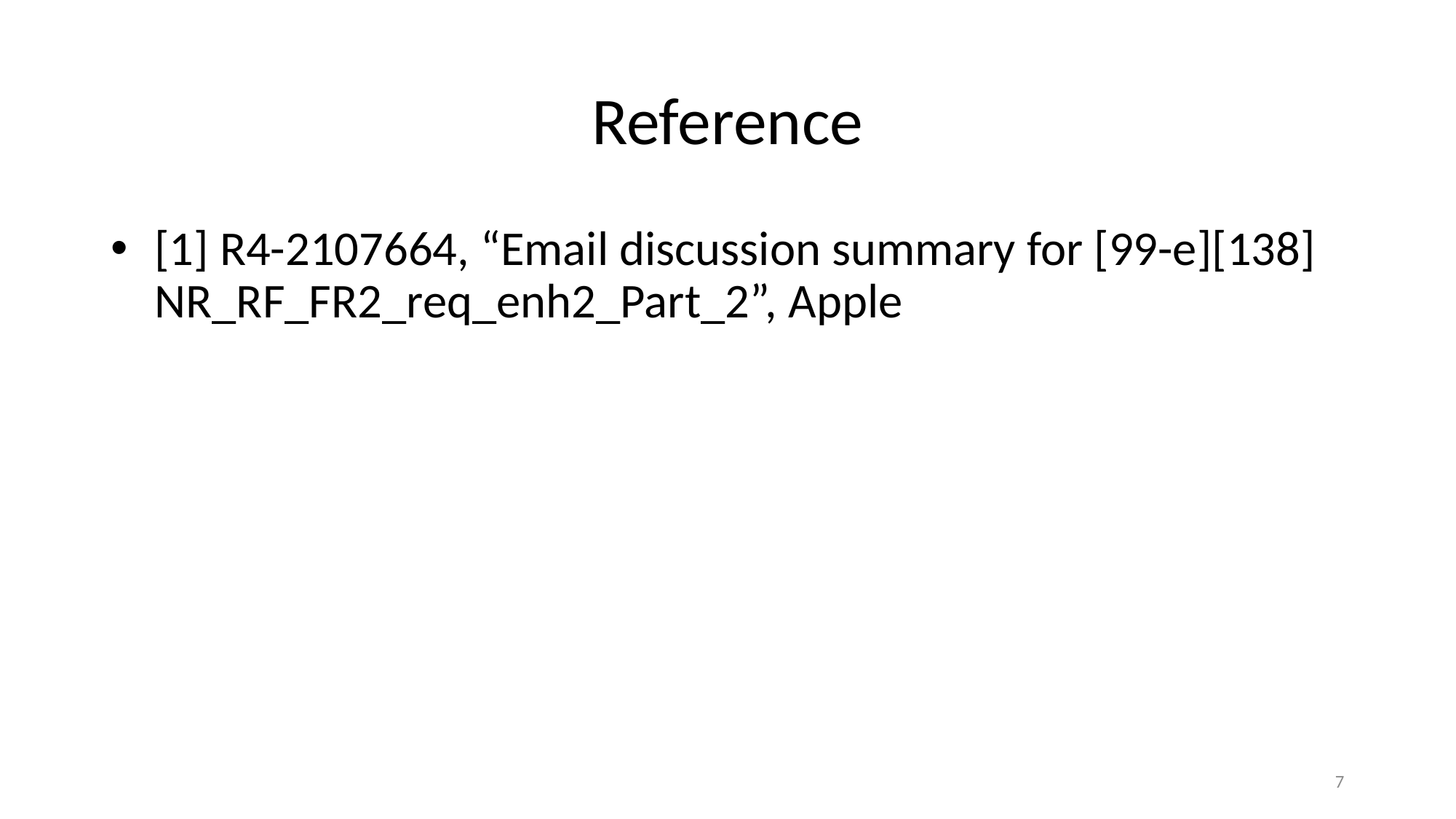

# Reference
[1] R4-2107664, “Email discussion summary for [99-e][138] NR_RF_FR2_req_enh2_Part_2”, Apple
7